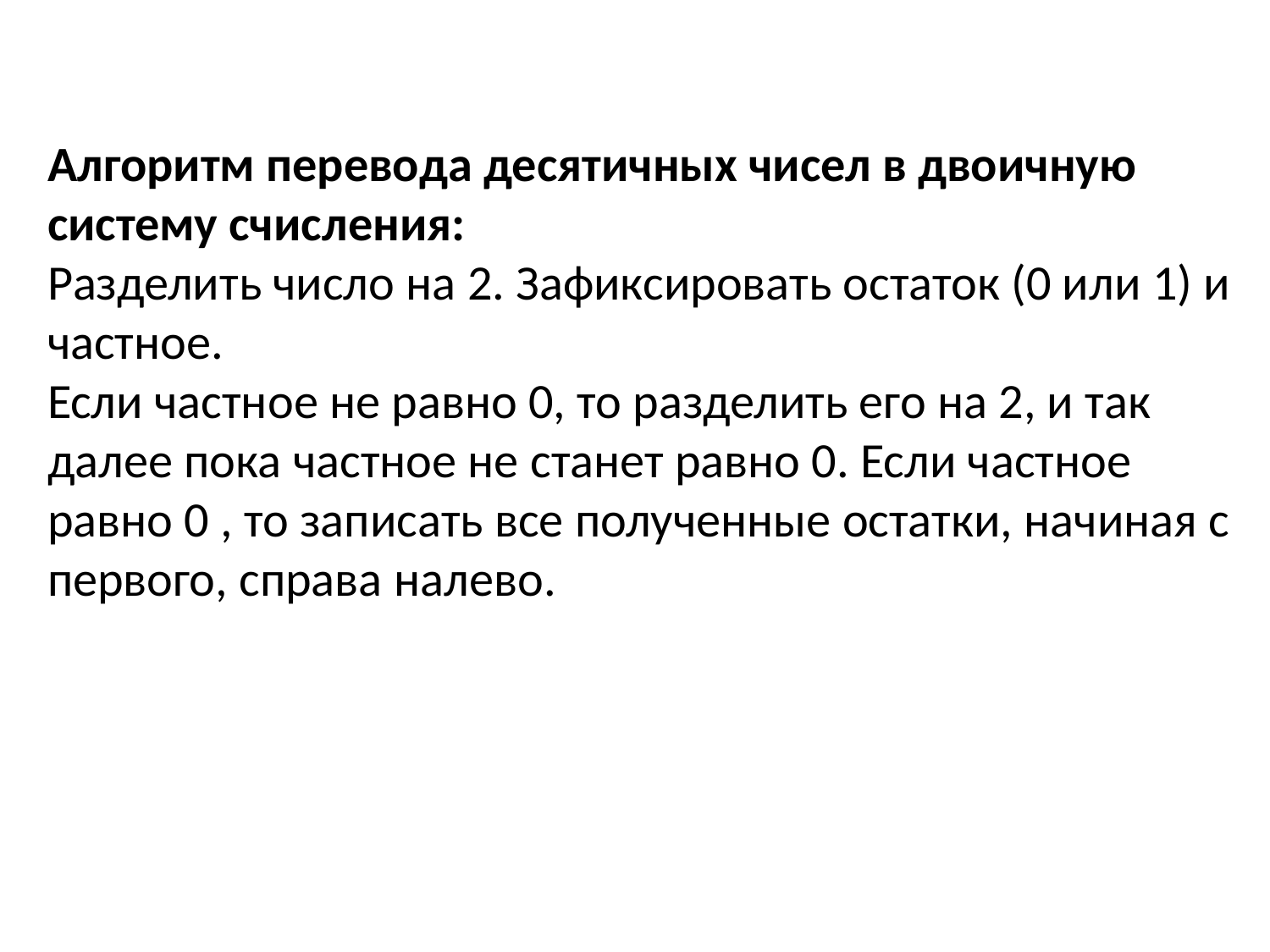

Алгоритм перевода десятичных чисел в двоичную систему счисления:
Разделить число на 2. Зафиксировать остаток (0 или 1) и частное.
Если частное не равно 0, то разделить его на 2, и так далее пока частное не станет равно 0. Если частное равно 0 , то записать все полученные остатки, начиная с первого, справа налево.